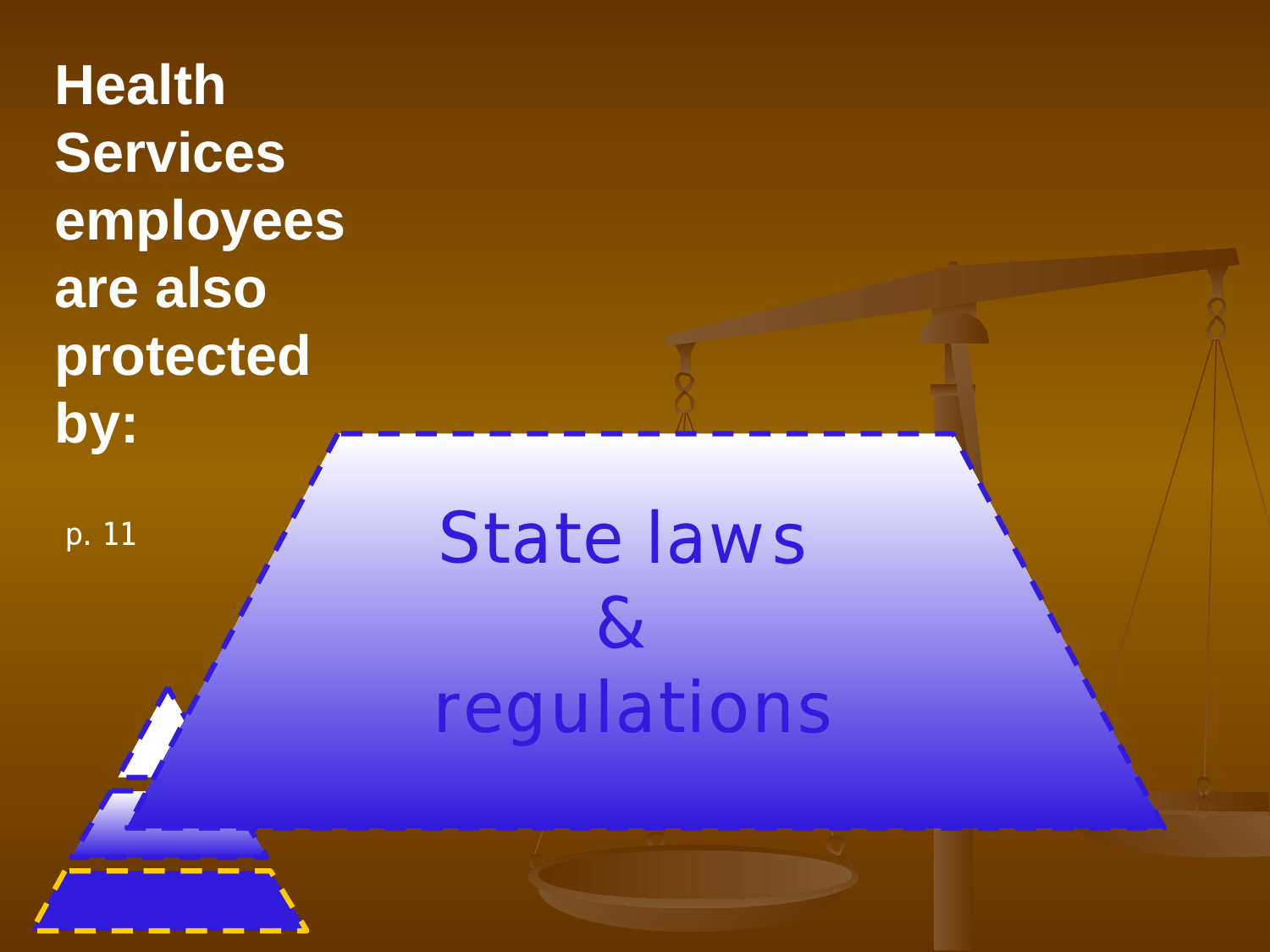

Health Services employees are also protected by:

State laws
&
regulations
p. 11